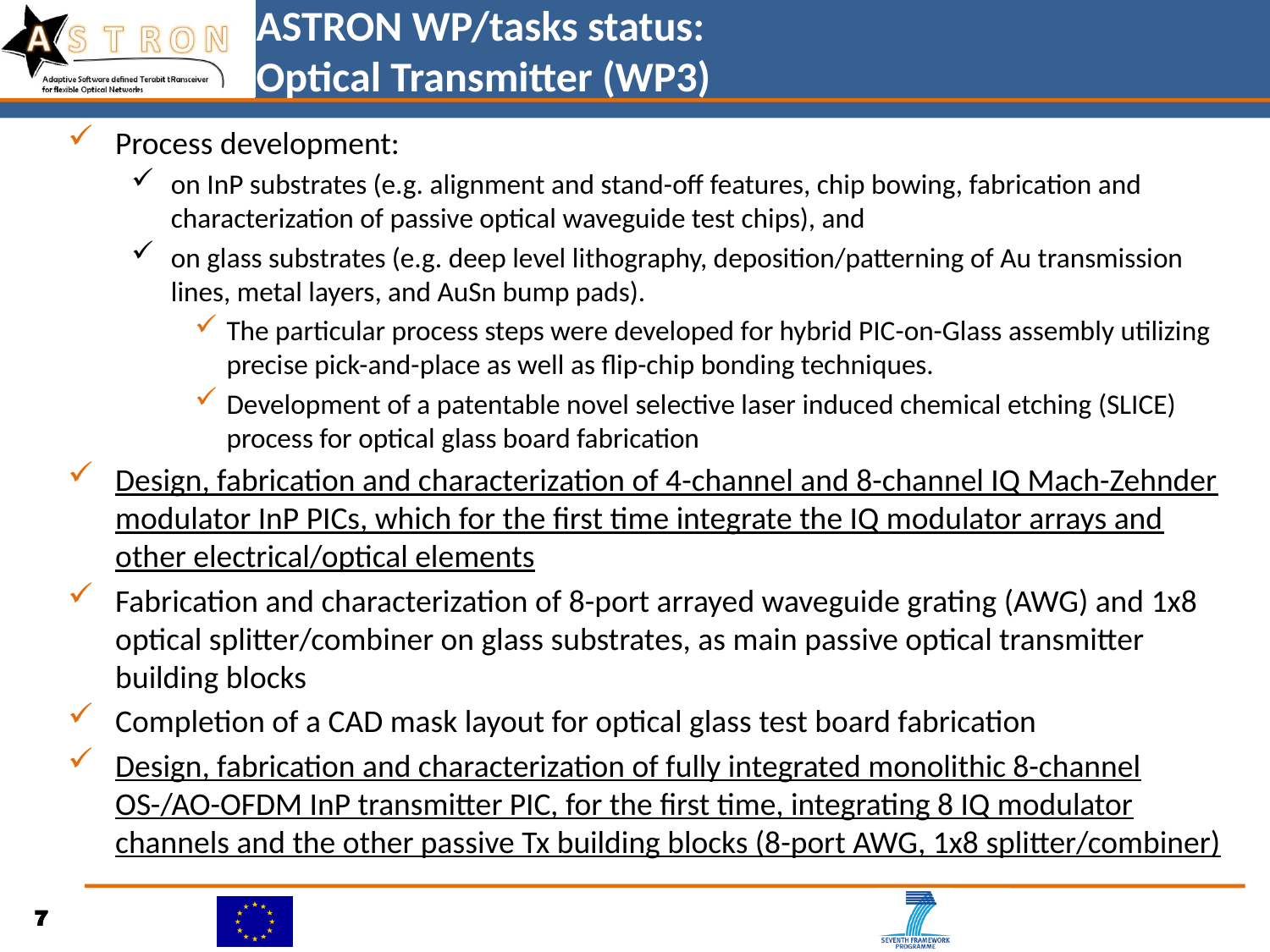

# ASTRON WP/tasks status: Optical Transmitter (WP3)
Process development:
on InP substrates (e.g. alignment and stand-off features, chip bowing, fabrication and characterization of passive optical waveguide test chips), and
on glass substrates (e.g. deep level lithography, deposition/patterning of Au transmission lines, metal layers, and AuSn bump pads).
The particular process steps were developed for hybrid PIC-on-Glass assembly utilizing precise pick-and-place as well as flip-chip bonding techniques.
Development of a patentable novel selective laser induced chemical etching (SLICE) process for optical glass board fabrication
Design, fabrication and characterization of 4-channel and 8-channel IQ Mach-Zehnder modulator InP PICs, which for the first time integrate the IQ modulator arrays and other electrical/optical elements
Fabrication and characterization of 8-port arrayed waveguide grating (AWG) and 1x8 optical splitter/combiner on glass substrates, as main passive optical transmitter building blocks
Completion of a CAD mask layout for optical glass test board fabrication
Design, fabrication and characterization of fully integrated monolithic 8-channel OS-/AO-OFDM InP transmitter PIC, for the first time, integrating 8 IQ modulator channels and the other passive Tx building blocks (8-port AWG, 1x8 splitter/combiner)